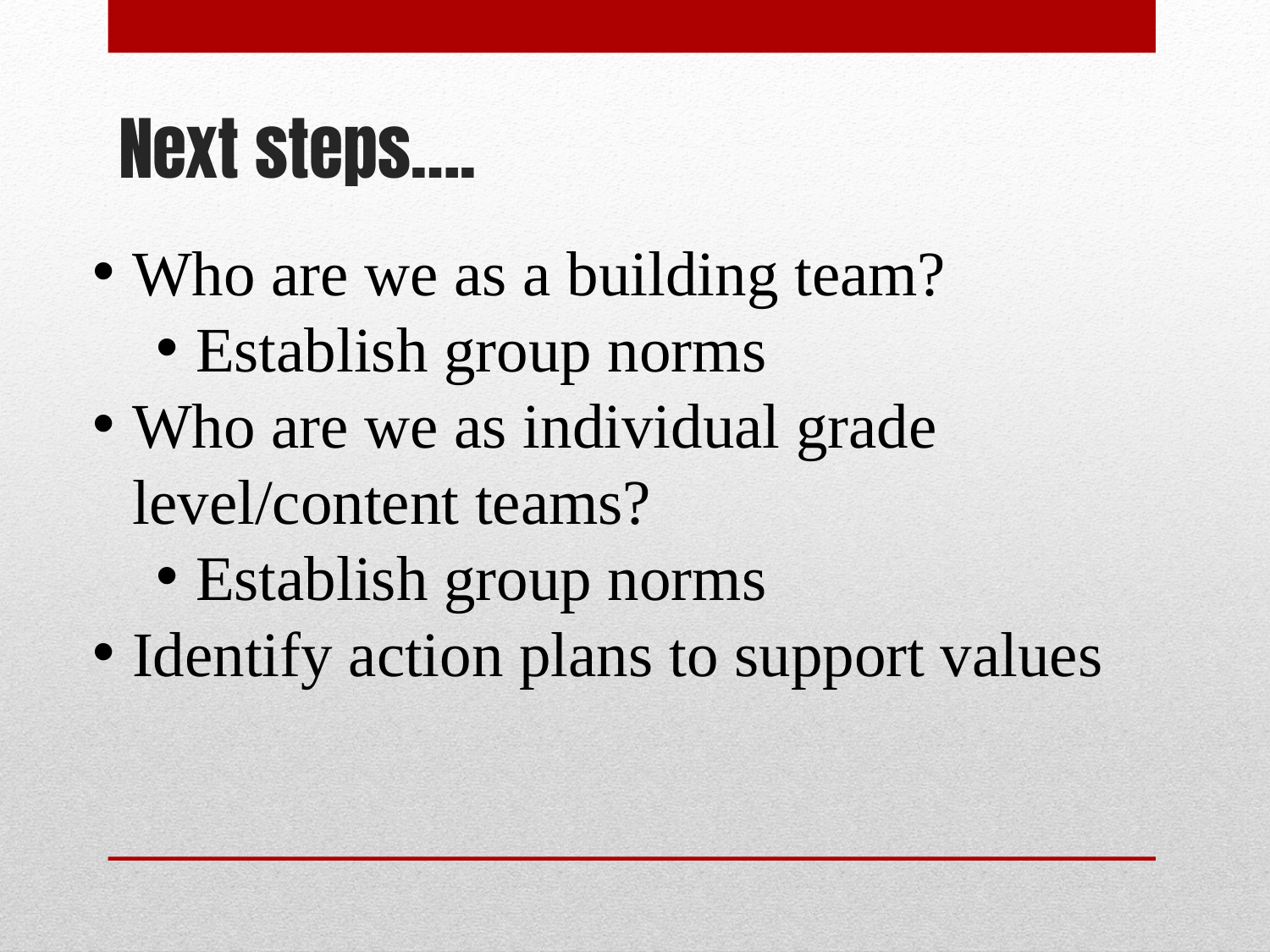

# Next steps….
Who are we as a building team?
Establish group norms
Who are we as individual grade level/content teams?
Establish group norms
Identify action plans to support values